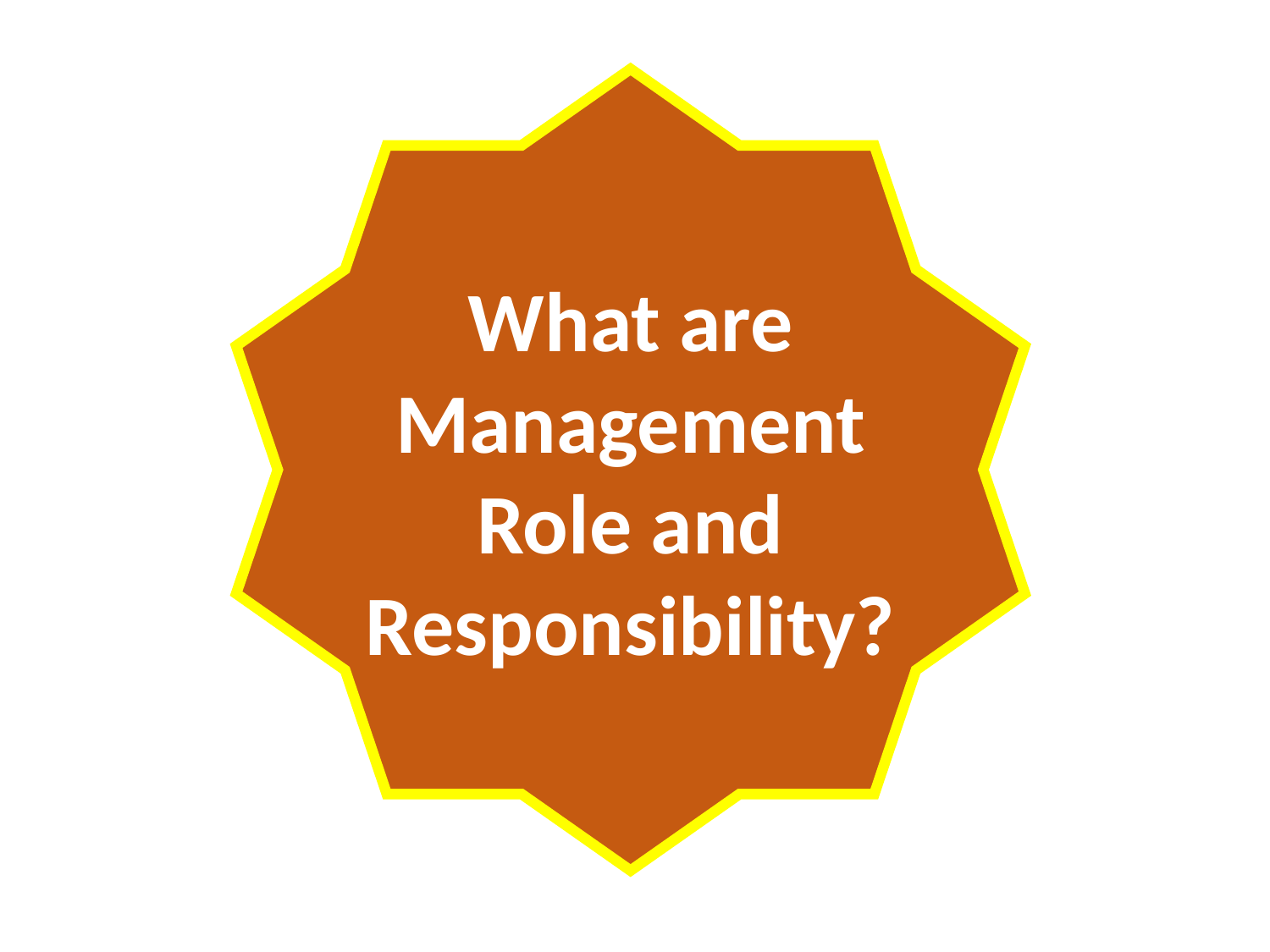

What are Management Role and Responsibility?
#